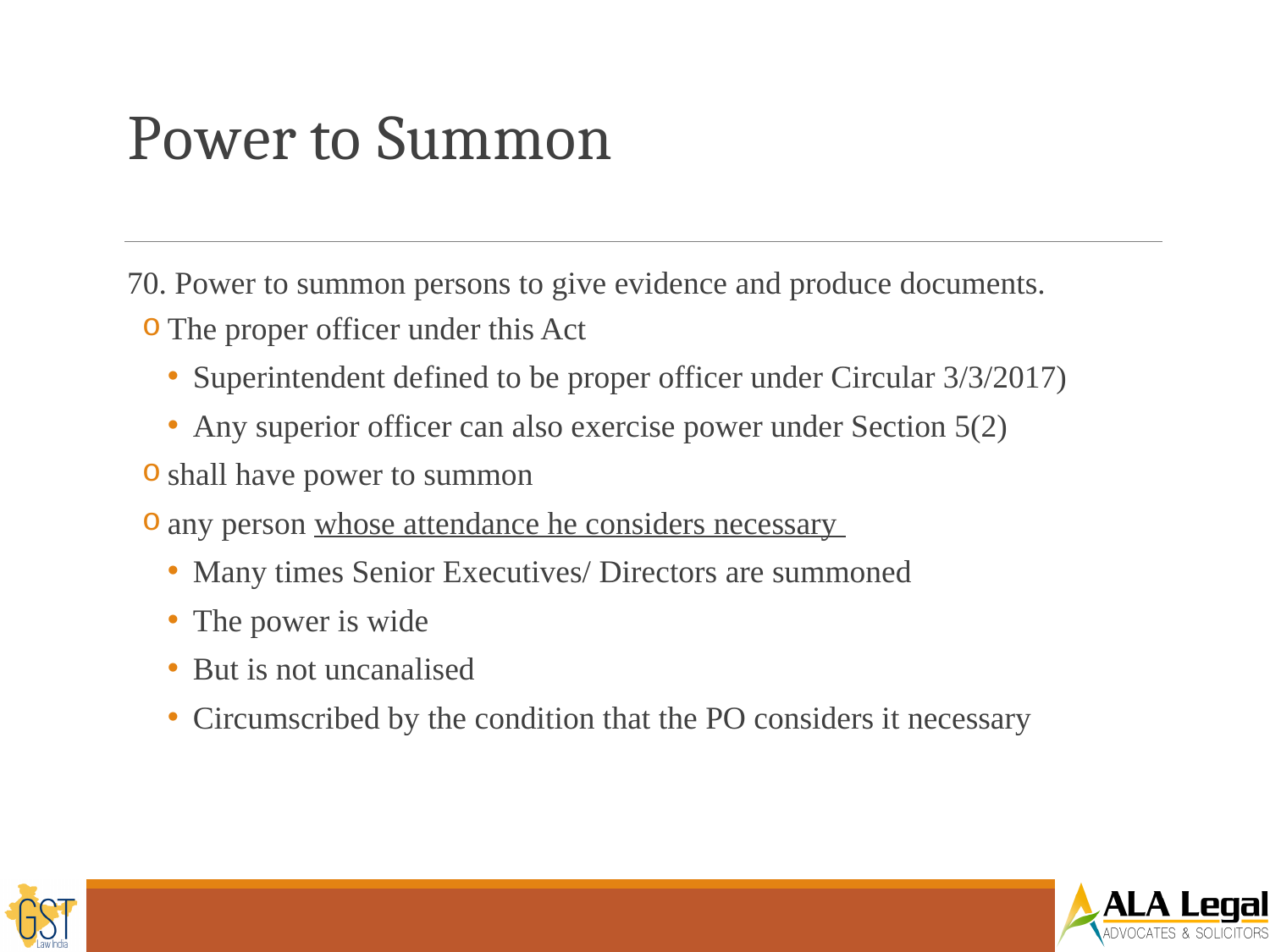

# Power to Summon
70. Power to summon persons to give evidence and produce documents.
The proper officer under this Act
Superintendent defined to be proper officer under Circular 3/3/2017)
Any superior officer can also exercise power under Section 5(2)
shall have power to summon
any person whose attendance he considers necessary
Many times Senior Executives/ Directors are summoned
The power is wide
But is not uncanalised
Circumscribed by the condition that the PO considers it necessary